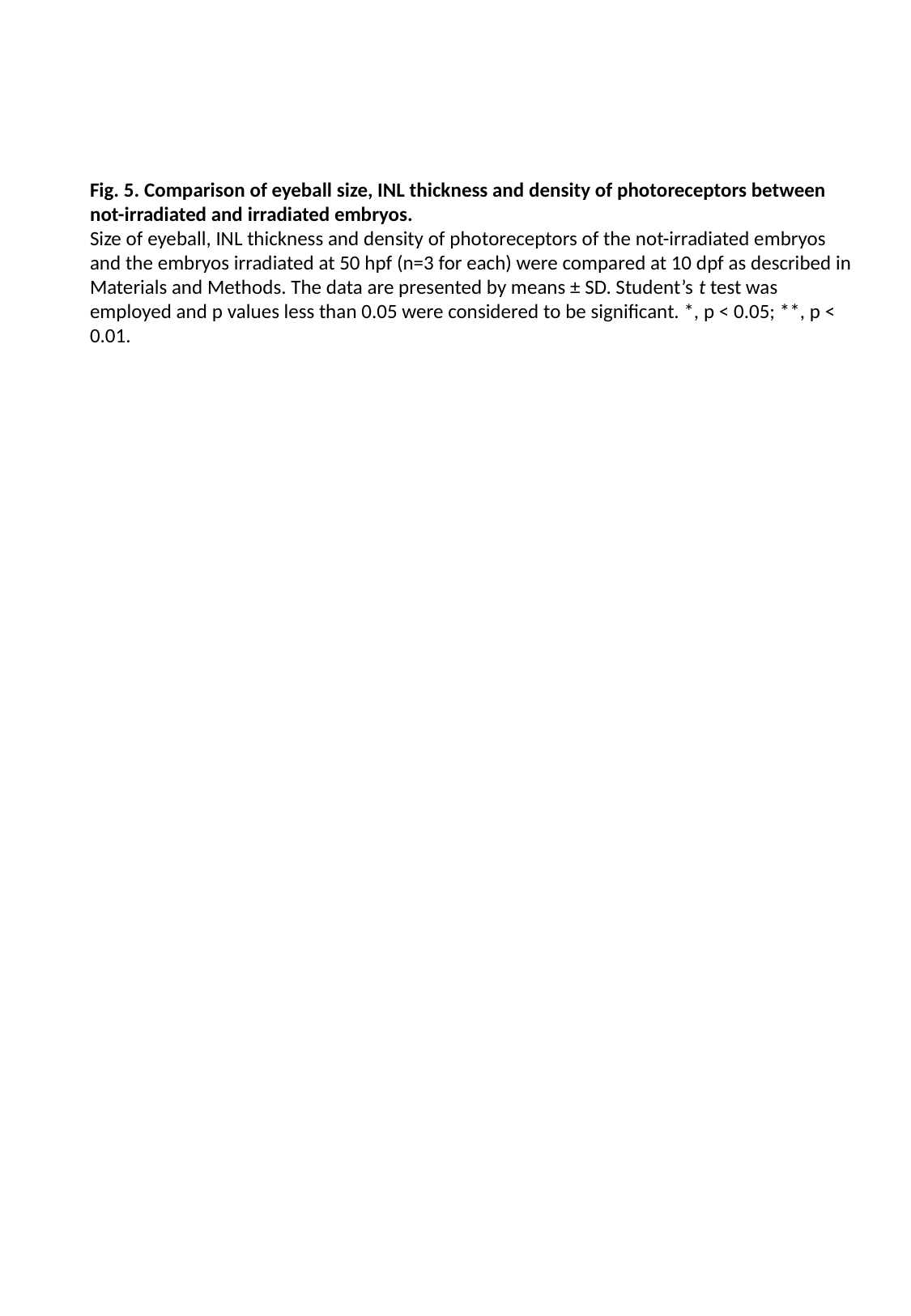

Fig. 5. Comparison of eyeball size, INL thickness and density of photoreceptors between not-irradiated and irradiated embryos.
Size of eyeball, INL thickness and density of photoreceptors of the not-irradiated embryos and the embryos irradiated at 50 hpf (n=3 for each) were compared at 10 dpf as described in Materials and Methods. The data are presented by means ± SD. Student’s t test was employed and p values less than 0.05 were considered to be significant. *, p < 0.05; **, p < 0.01.